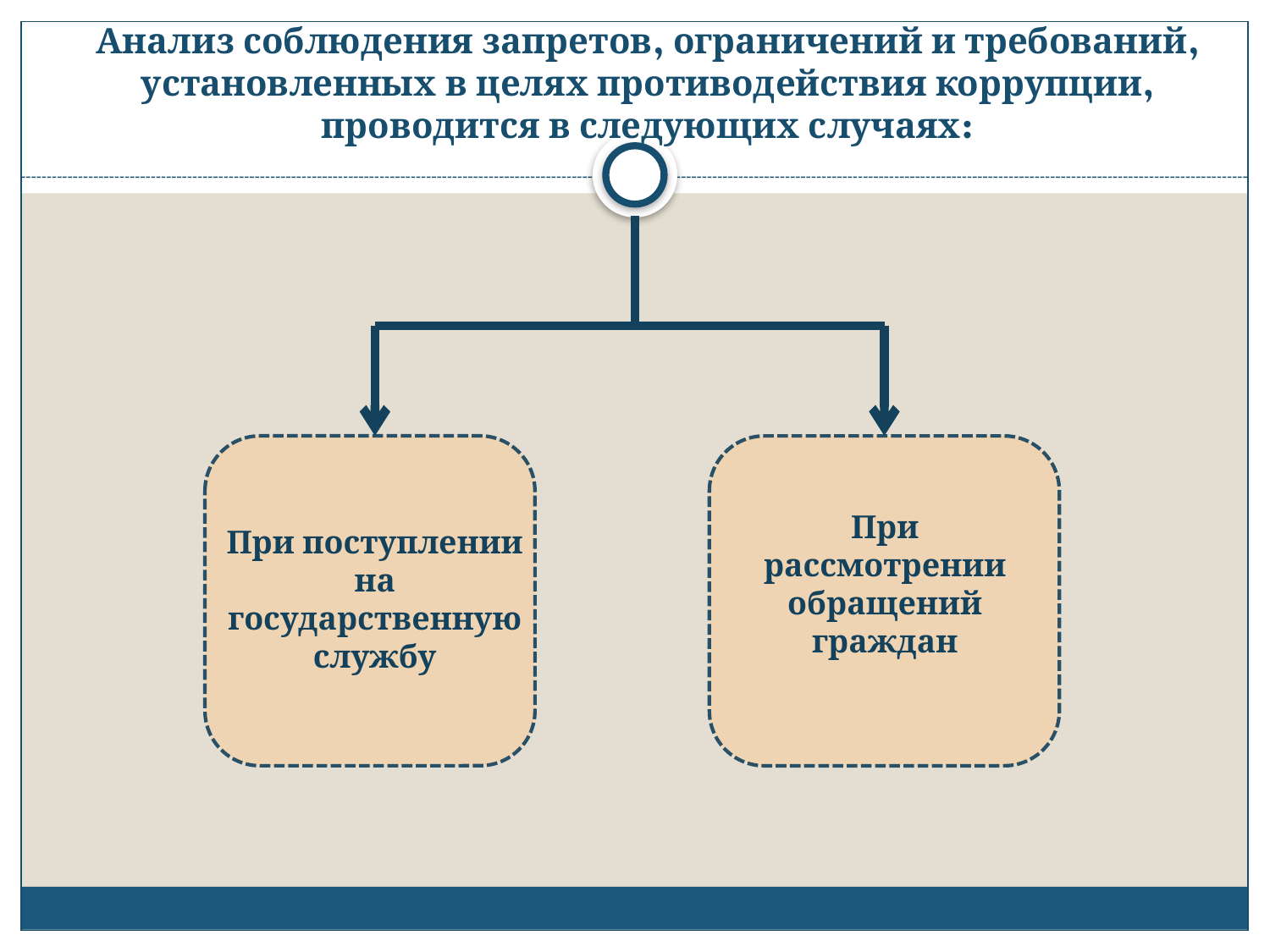

# Анализ соблюдения запретов, ограничений и требований, установленных в целях противодействия коррупции, проводится в следующих случаях:

При рассмотрении обращений граждан
При поступлении на государственную службу